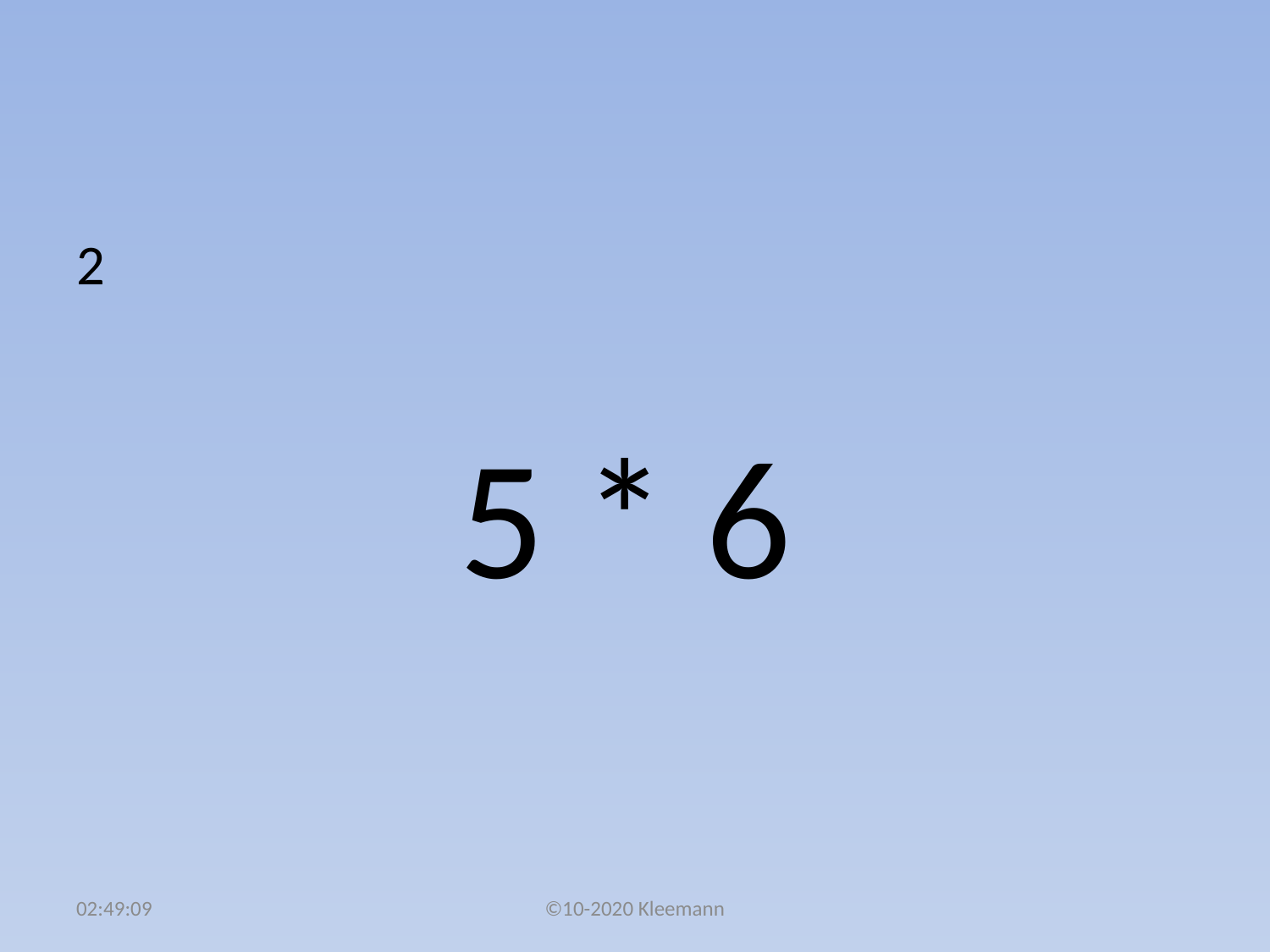

#
2

          5 * 6
02:49:09
©10-2020 Kleemann